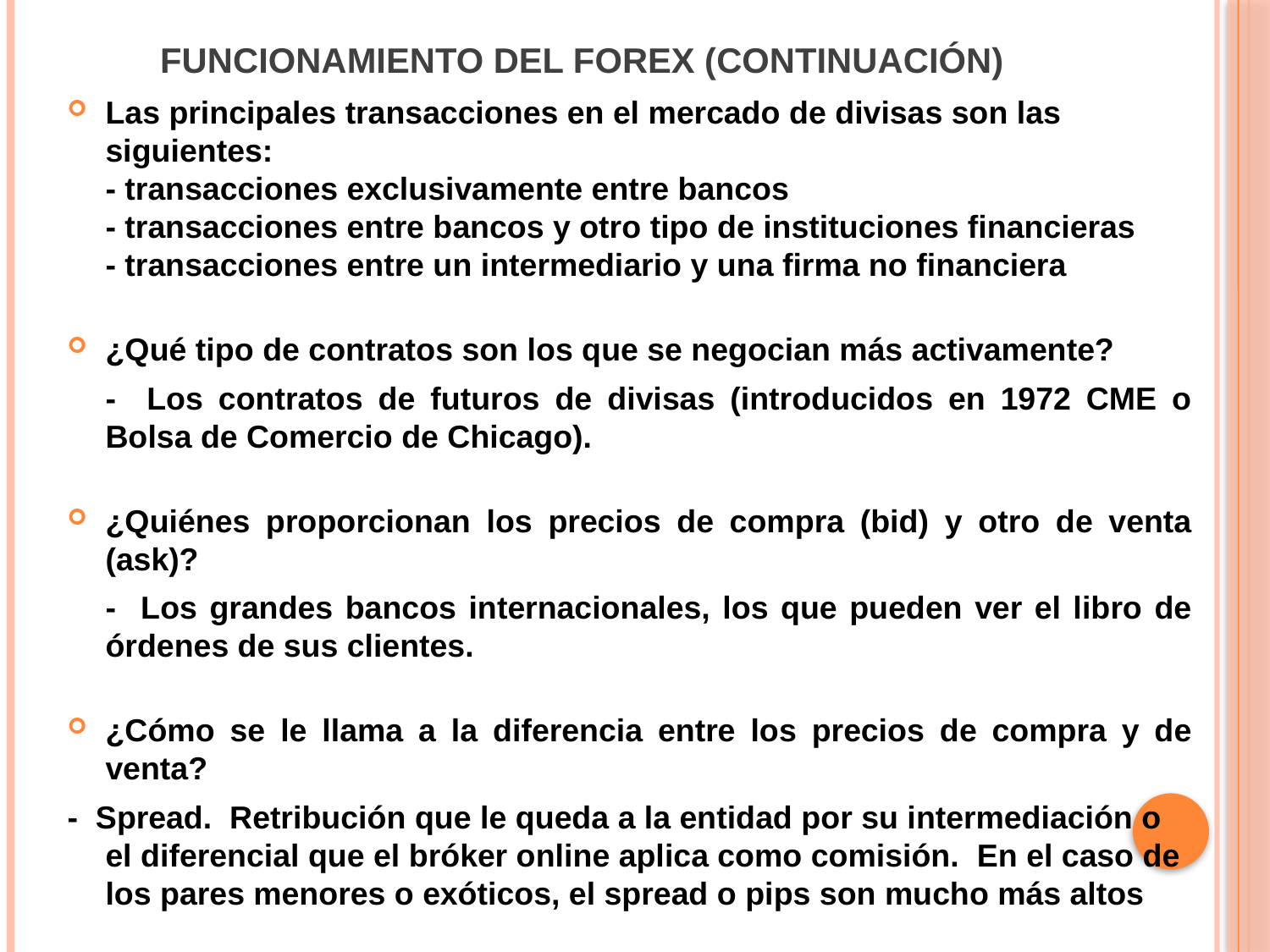

# Funcionamiento del forex (continuación)
Las principales transacciones en el mercado de divisas son las siguientes:
- transacciones exclusivamente entre bancos
- transacciones entre bancos y otro tipo de instituciones financieras
- transacciones entre un intermediario y una firma no financiera

¿Qué tipo de contratos son los que se negocian más activamente?
	-  Los contratos de futuros de divisas (introducidos en 1972 CME o Bolsa de Comercio de Chicago).

¿Quiénes proporcionan los precios de compra (bid) y otro de venta (ask)?
	-  Los grandes bancos internacionales, los que pueden ver el libro de órdenes de sus clientes.

¿Cómo se le llama a la diferencia entre los precios de compra y de venta?
-  Spread.  Retribución que le queda a la entidad por su intermediación o el diferencial que el bróker online aplica como comisión.  En el caso de los pares menores o exóticos, el spread o pips son mucho más altos